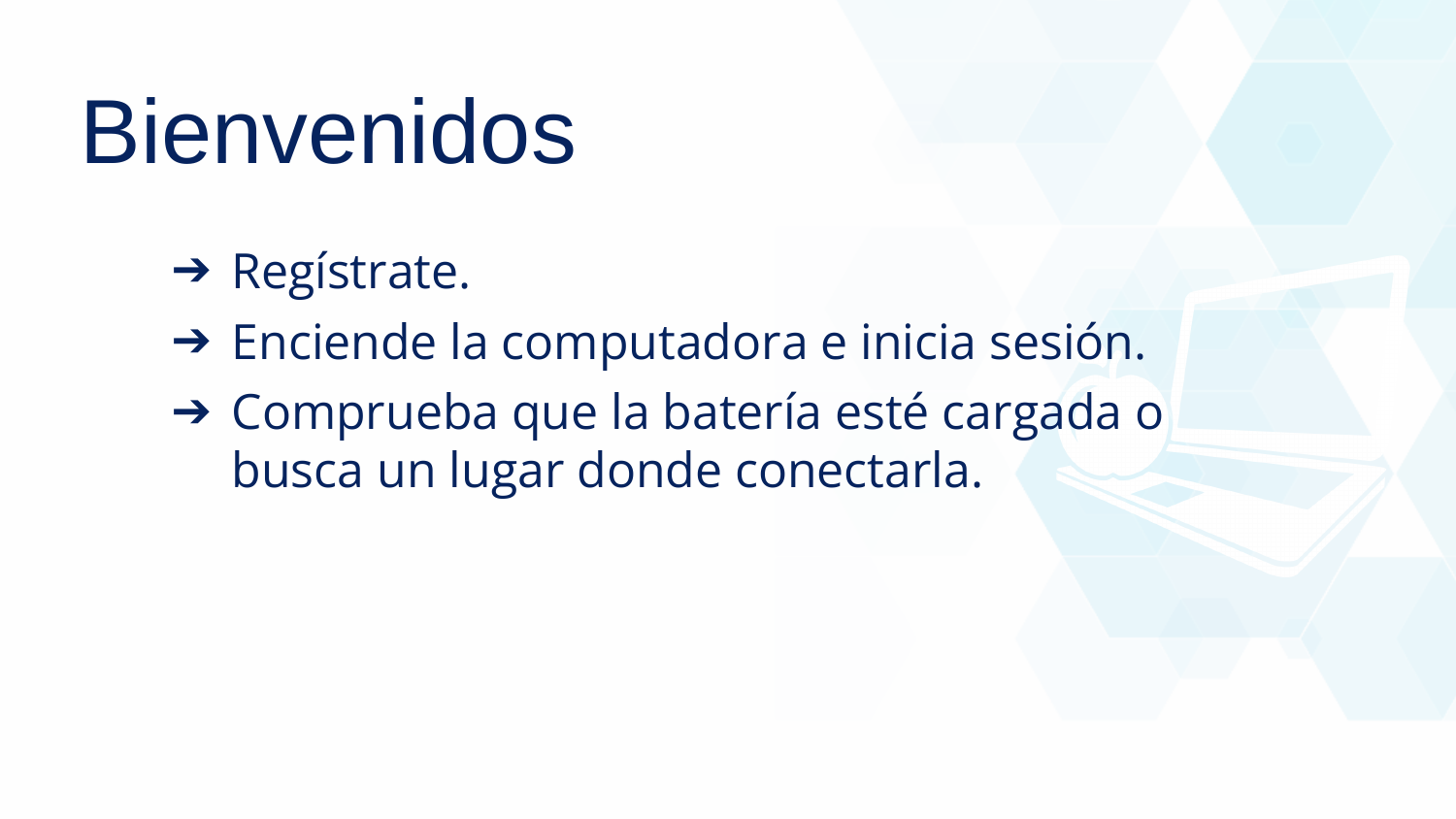

Bienvenidos
NOTA:
Si realiza una sesión combinada corta, utilice OTRAS diapositivas.

Si trabaja en dos grupos, estas diapositivas se utilizarán para la sección con los estudiantes.
Regístrate.
Enciende la computadora e inicia sesión.
Comprueba que la batería esté cargada o busca un lugar donde conectarla.